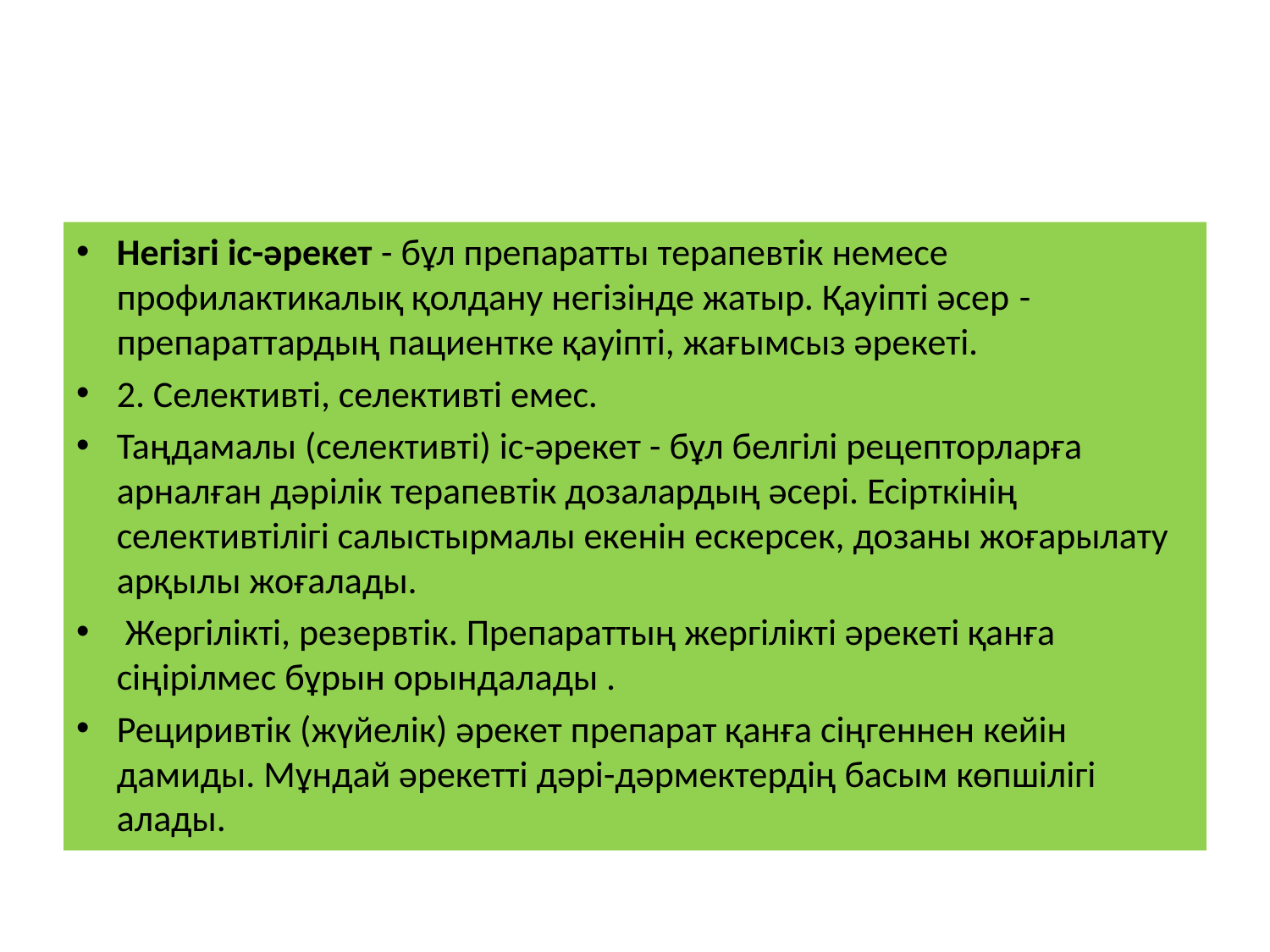

#
Негізгі іс-әрекет - бұл препаратты терапевтік немесе профилактикалық қолдану негізінде жатыр. Қауіпті әсер - препараттардың пациентке қауіпті, жағымсыз әрекеті.
2. Селективті, селективті емес.
Таңдамалы (селективті) іс-әрекет - бұл белгілі рецепторларға арналған дәрілік терапевтік дозалардың әсері. Есірткінің селективтілігі салыстырмалы екенін ескерсек, дозаны жоғарылату арқылы жоғалады.
 Жергілікті, резервтік. Препараттың жергілікті әрекеті қанға сіңірілмес бұрын орындалады .
Рециривтік (жүйелік) әрекет препарат қанға сіңгеннен кейін дамиды. Мұндай әрекетті дәрі-дәрмектердің басым көпшілігі алады.